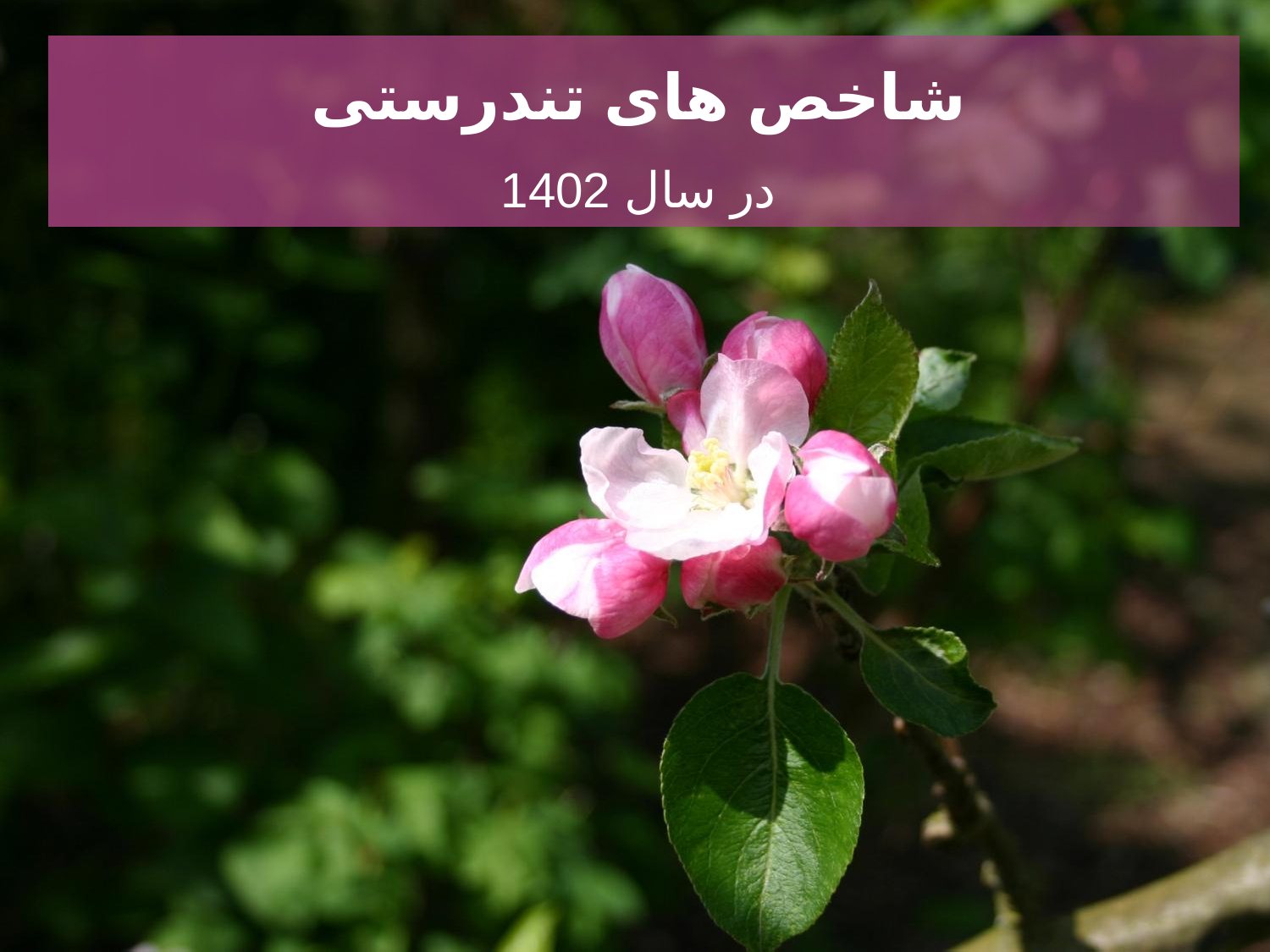

# شاخص های تندرستی
در سال 1402